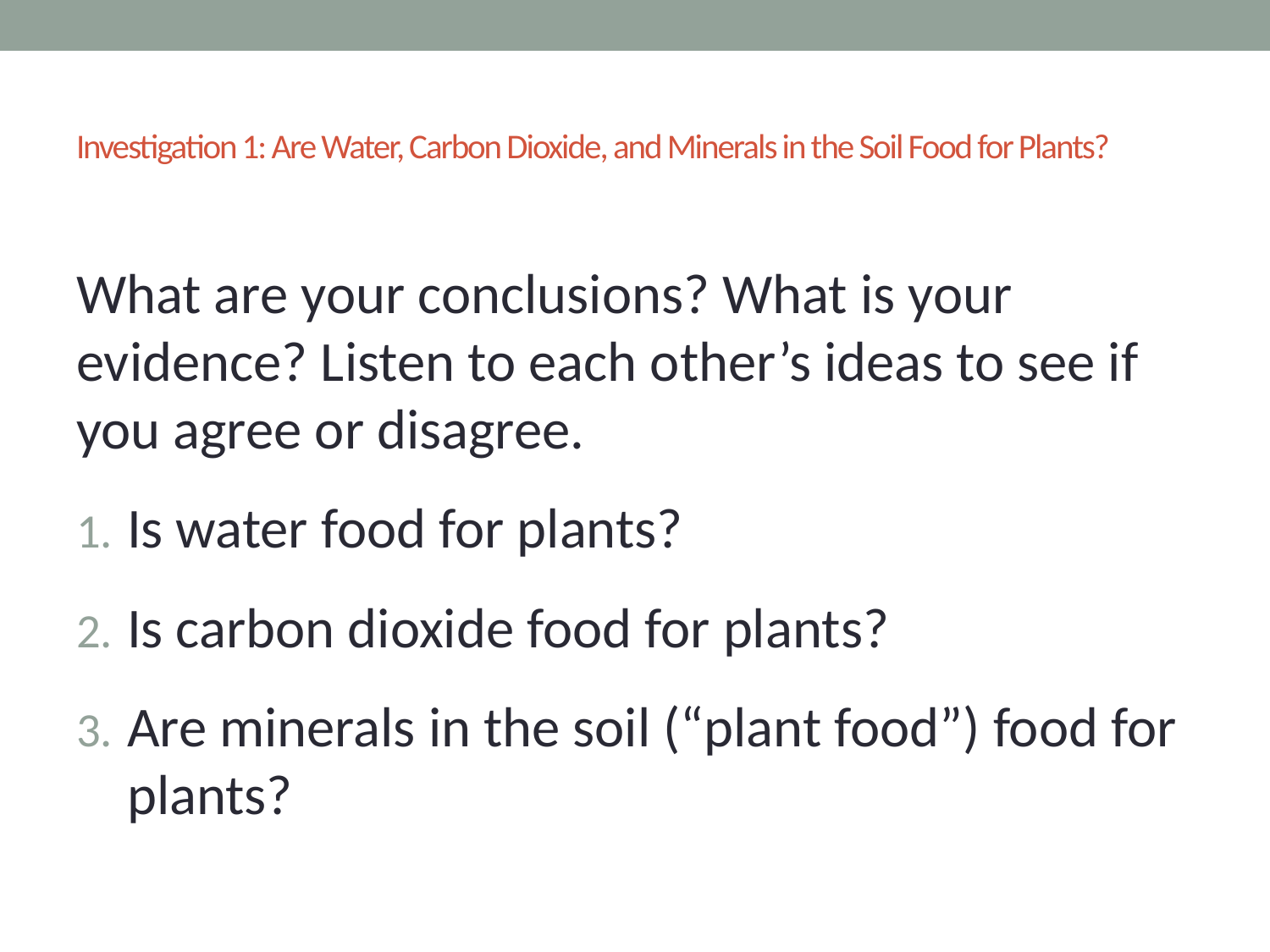

# Investigation 1: Are Water, Carbon Dioxide, and Minerals in the Soil Food for Plants?
What are your conclusions? What is your evidence? Listen to each other’s ideas to see if you agree or disagree.
Is water food for plants?
Is carbon dioxide food for plants?
Are minerals in the soil (“plant food”) food for plants?